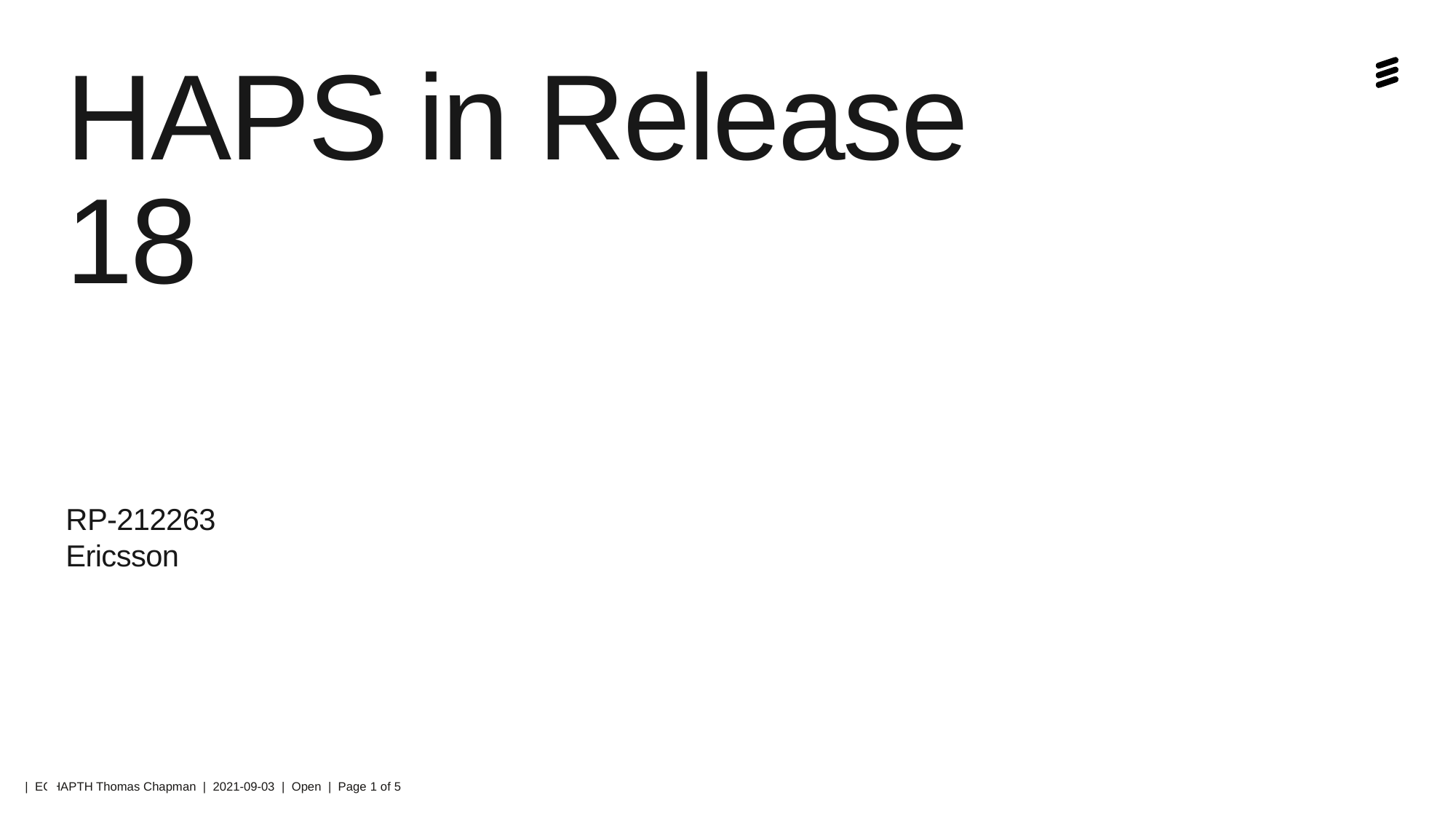

# HAPS in Release 18
RP-212263
Ericsson